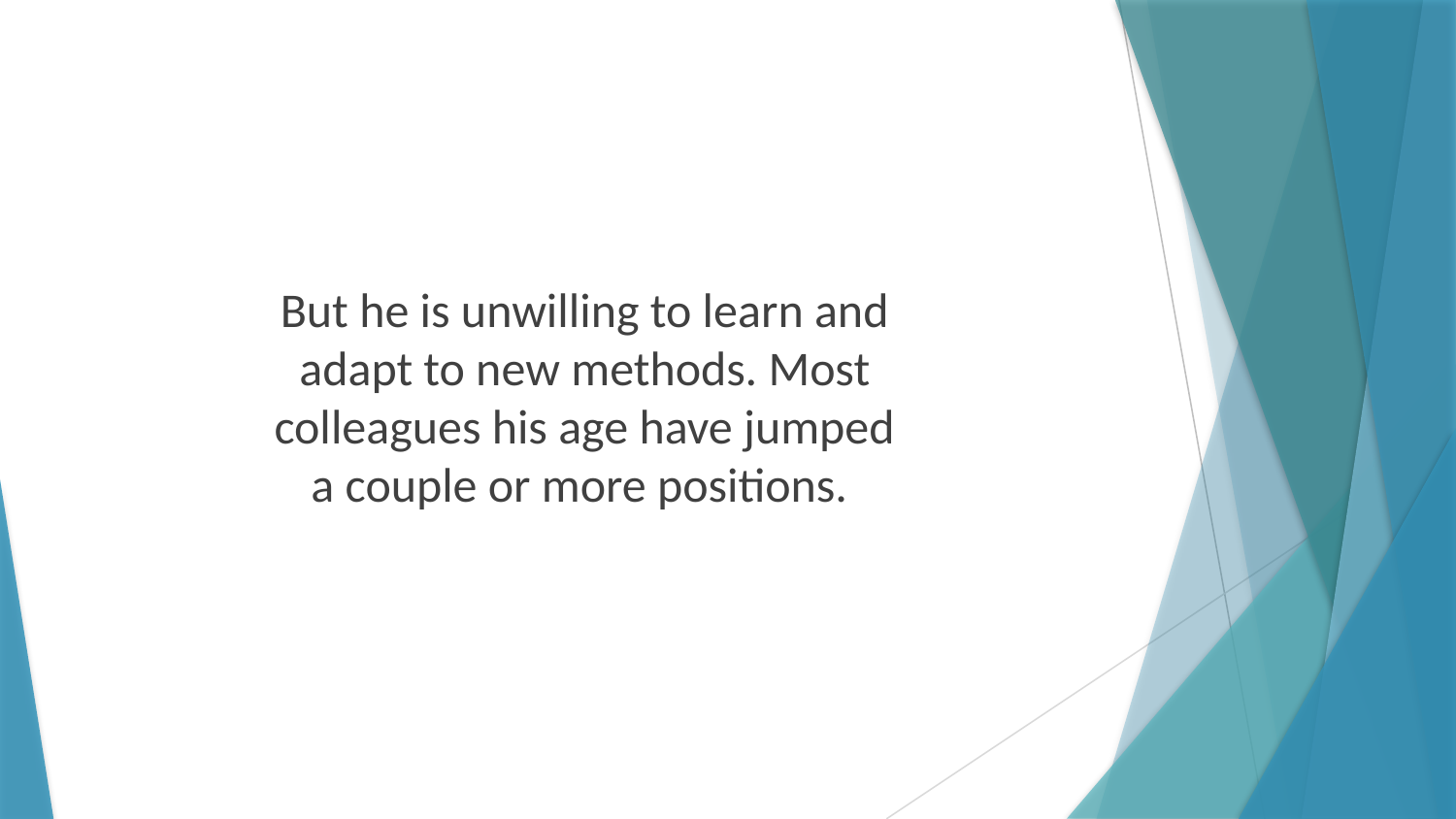

But he is unwilling to learn and adapt to new methods. Most colleagues his age have jumped a couple or more positions.